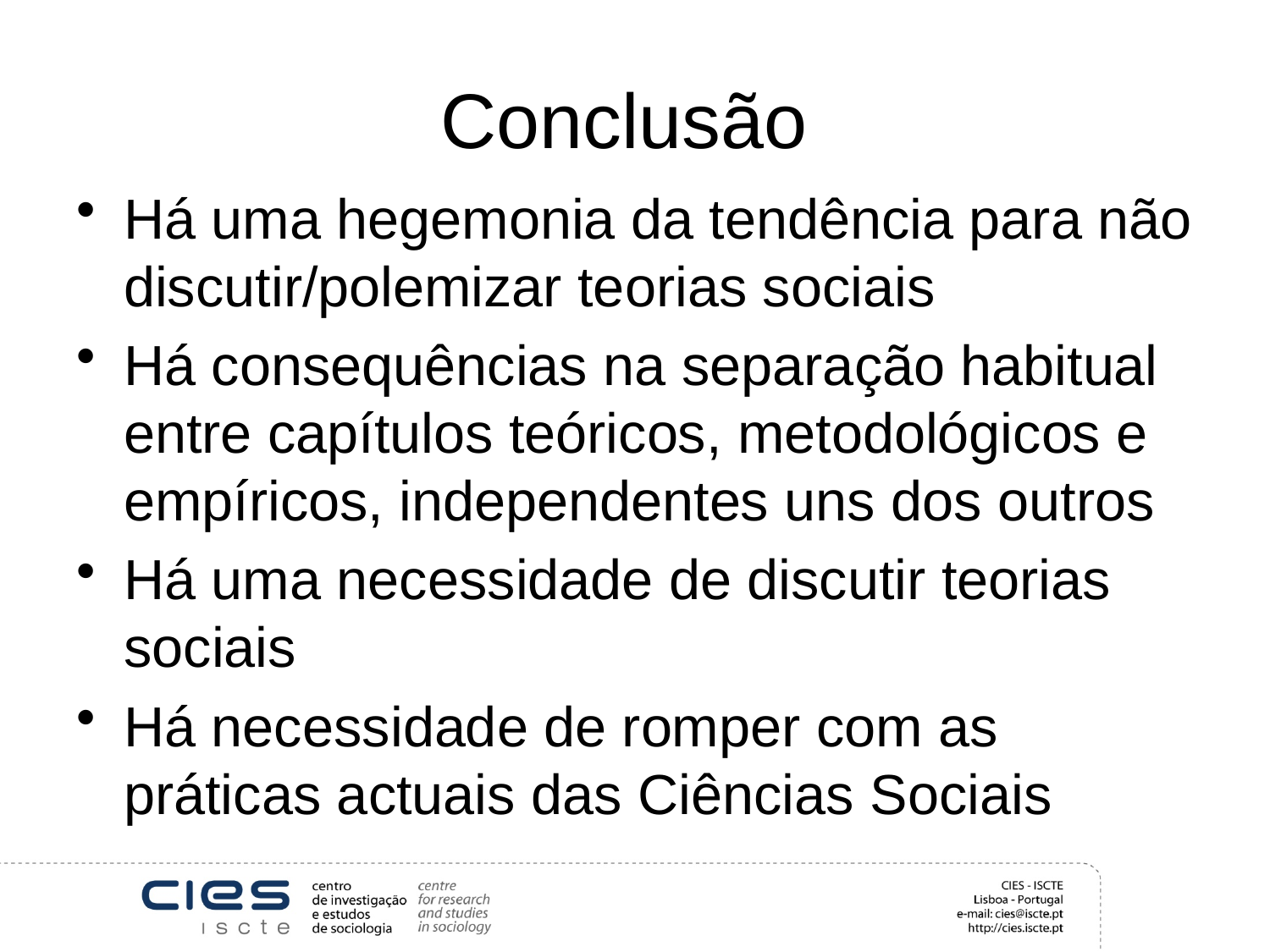

# Conclusão
Há uma hegemonia da tendência para não discutir/polemizar teorias sociais
Há consequências na separação habitual entre capítulos teóricos, metodológicos e empíricos, independentes uns dos outros
Há uma necessidade de discutir teorias sociais
Há necessidade de romper com as práticas actuais das Ciências Sociais